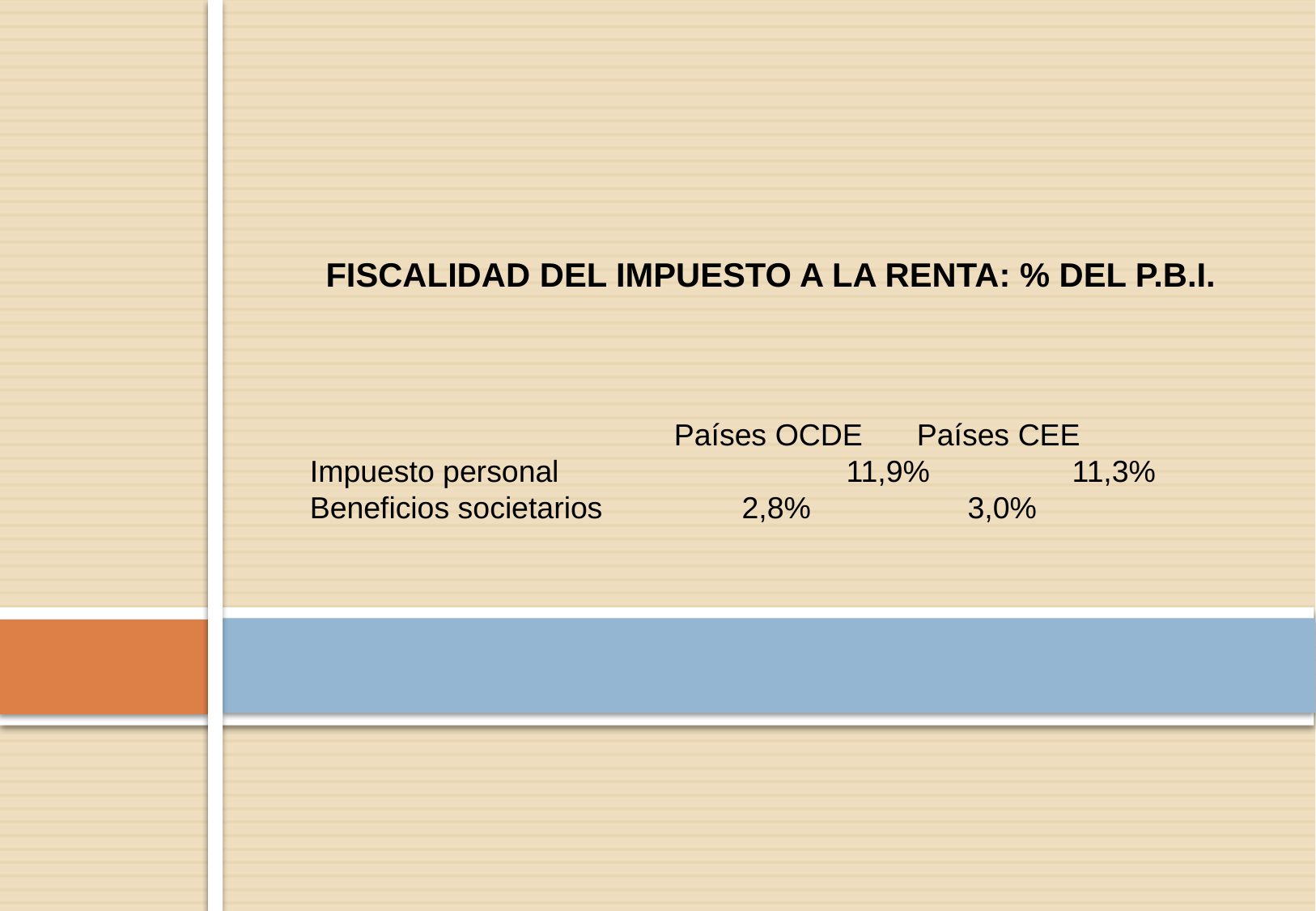

FISCALIDAD DEL IMPUESTO A LA RENTA: % DEL P.B.I.

			Países OCDE	Países CEE
Impuesto personal		      11,9%	    11,3%
Beneficios societarios	        2,8%	      3,0%

#